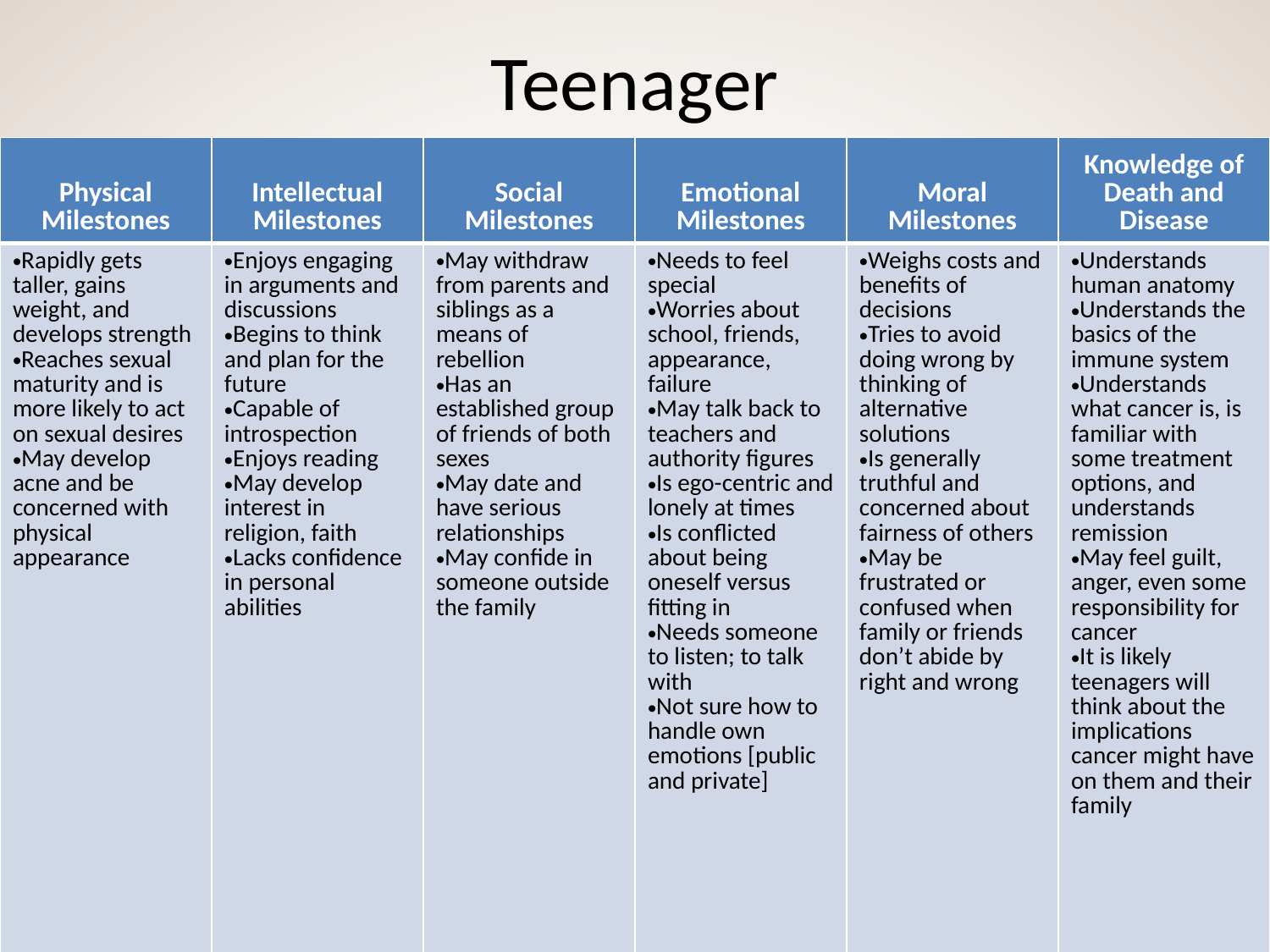

# Teenager
| Physical Milestones | Intellectual Milestones | Social Milestones | Emotional Milestones | Moral Milestones | Knowledge of Death and Disease |
| --- | --- | --- | --- | --- | --- |
| Rapidly gets taller, gains weight, and develops strength Reaches sexual maturity and is more likely to act on sexual desires May develop acne and be concerned with physical appearance | Enjoys engaging in arguments and discussions Begins to think and plan for the future Capable of introspection Enjoys reading May develop interest in religion, faith Lacks confidence in personal abilities | May withdraw from parents and siblings as a means of rebellion Has an established group of friends of both sexes May date and have serious relationships May confide in someone outside the family | Needs to feel special Worries about school, friends, appearance, failure May talk back to teachers and authority figures Is ego-centric and lonely at times Is conflicted about being oneself versus fitting in Needs someone to listen; to talk with Not sure how to handle own emotions [public and private] | Weighs costs and benefits of decisions Tries to avoid doing wrong by thinking of alternative solutions Is generally truthful and concerned about fairness of others May be frustrated or confused when family or friends don’t abide by right and wrong | Understands human anatomy Understands the basics of the immune system Understands what cancer is, is familiar with some treatment options, and understands remission May feel guilt, anger, even some responsibility for cancer It is likely teenagers will think about the implications cancer might have on them and their family |